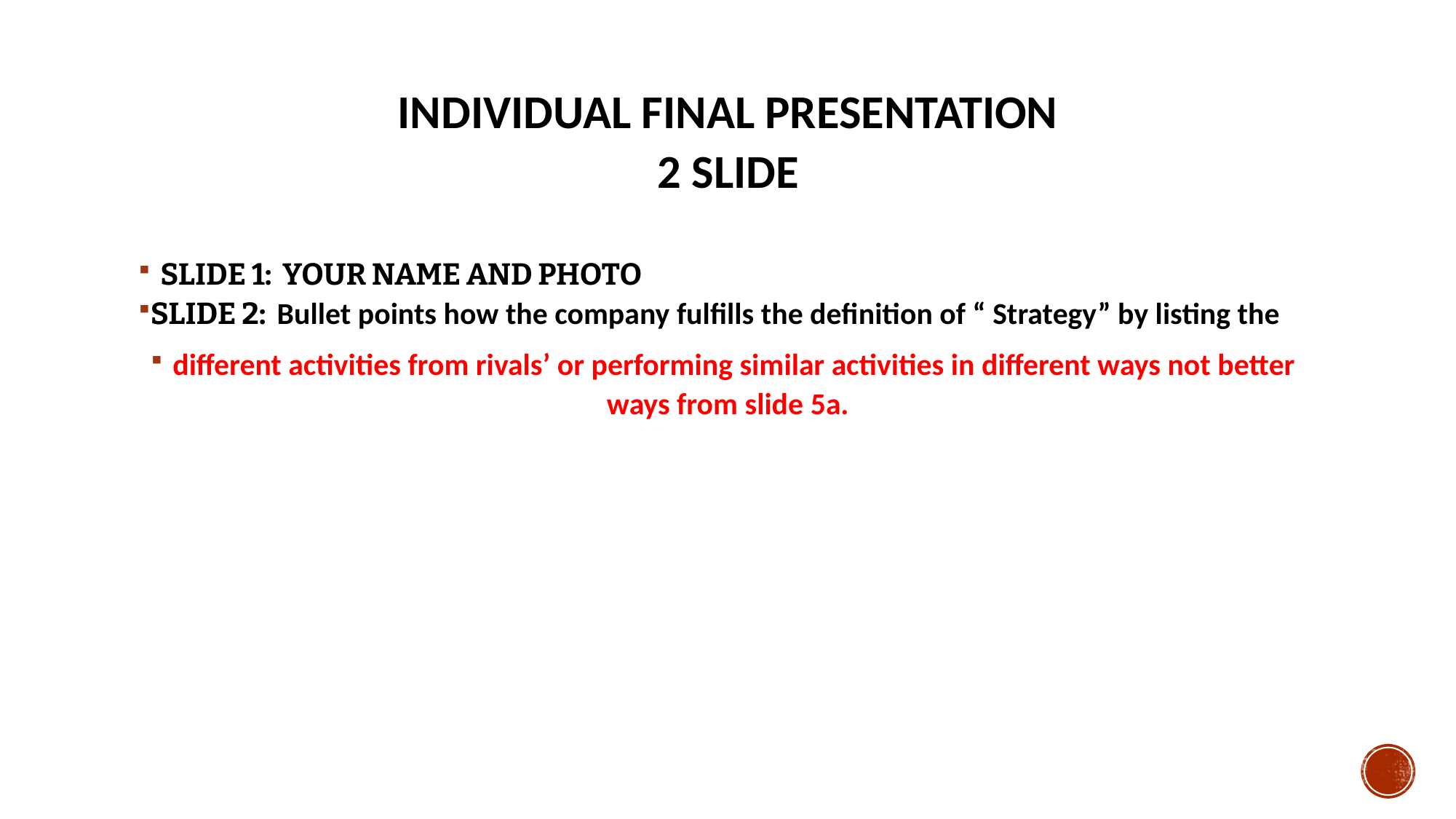

# Individual Final Presentation 2 slide
SLIDE 1:  YOUR NAME AND PHOTO
SLIDE 2:  Bullet points how the company fulfills the definition of “ Strategy” by listing the
different activities from rivals’ or performing similar activities in different ways not better ways from slide 5a.